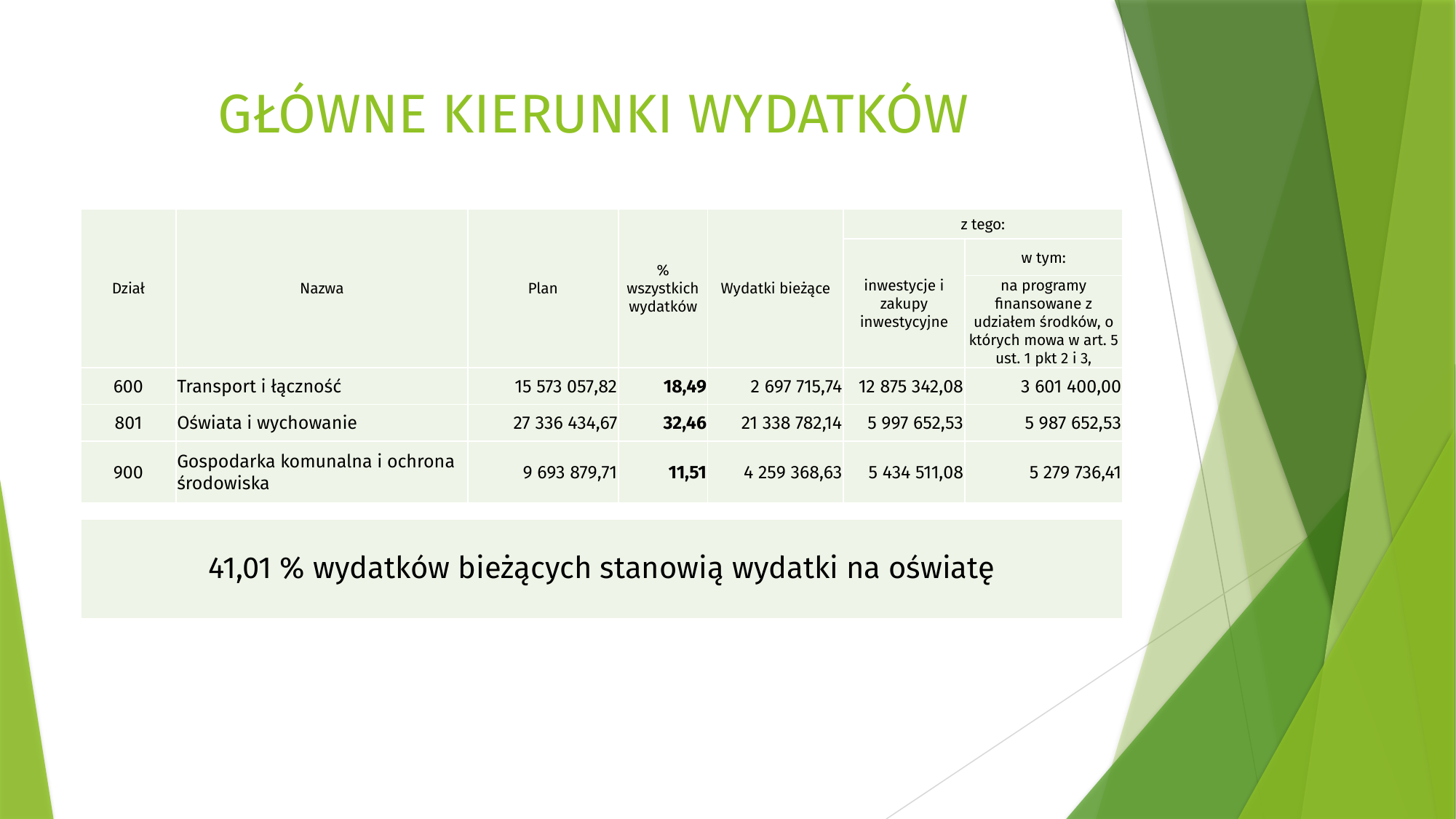

# GŁÓWNE KIERUNKI WYDATKÓW
| Dział | Nazwa | Plan | % wszystkich wydatków | Wydatki bieżące | z tego: |  |
| --- | --- | --- | --- | --- | --- | --- |
|  |  |  |  |  | inwestycje i zakupy inwestycyjne | w tym: |
|  |  |  |  |  |  | na programy finansowane z udziałem środków, o których mowa w art. 5 ust. 1 pkt 2 i 3, |
| 600 | Transport i łączność | 15 573 057,82 | 18,49 | 2 697 715,74 | 12 875 342,08 | 3 601 400,00 |
| 801 | Oświata i wychowanie | 27 336 434,67 | 32,46 | 21 338 782,14 | 5 997 652,53 | 5 987 652,53 |
| 900 | Gospodarka komunalna i ochrona środowiska | 9 693 879,71 | 11,51 | 4 259 368,63 | 5 434 511,08 | 5 279 736,41 |
| 41,01 % wydatków bieżących stanowią wydatki na oświatę |
| --- |